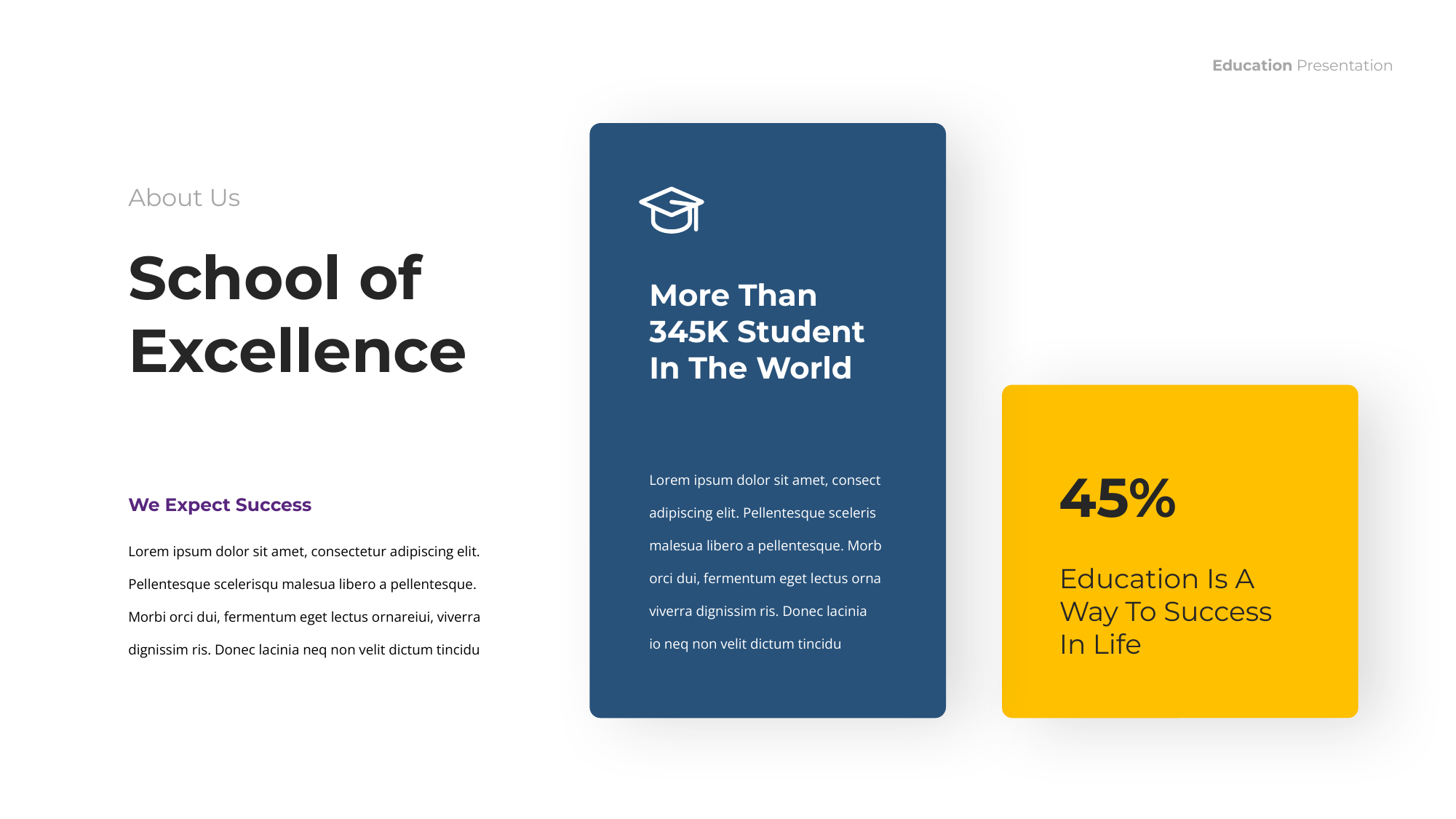

Education Presentation

About Us

School of Excellence
More Than 345K Student In The World

Lorem ipsum dolor sit amet, consect adipiscing elit. Pellentesque sceleris malesua libero a pellentesque. Morb orci dui, fermentum eget lectus orna viverra dignissim ris. Donec lacinia io neq non velit dictum tincidu
45%
We Expect Success
Lorem ipsum dolor sit amet, consectetur adipiscing elit. Pellentesque scelerisqu malesua libero a pellentesque. Morbi orci dui, fermentum eget lectus ornareiui, viverra dignissim ris. Donec lacinia neq non velit dictum tincidu
Education Is A Way To Success In Life